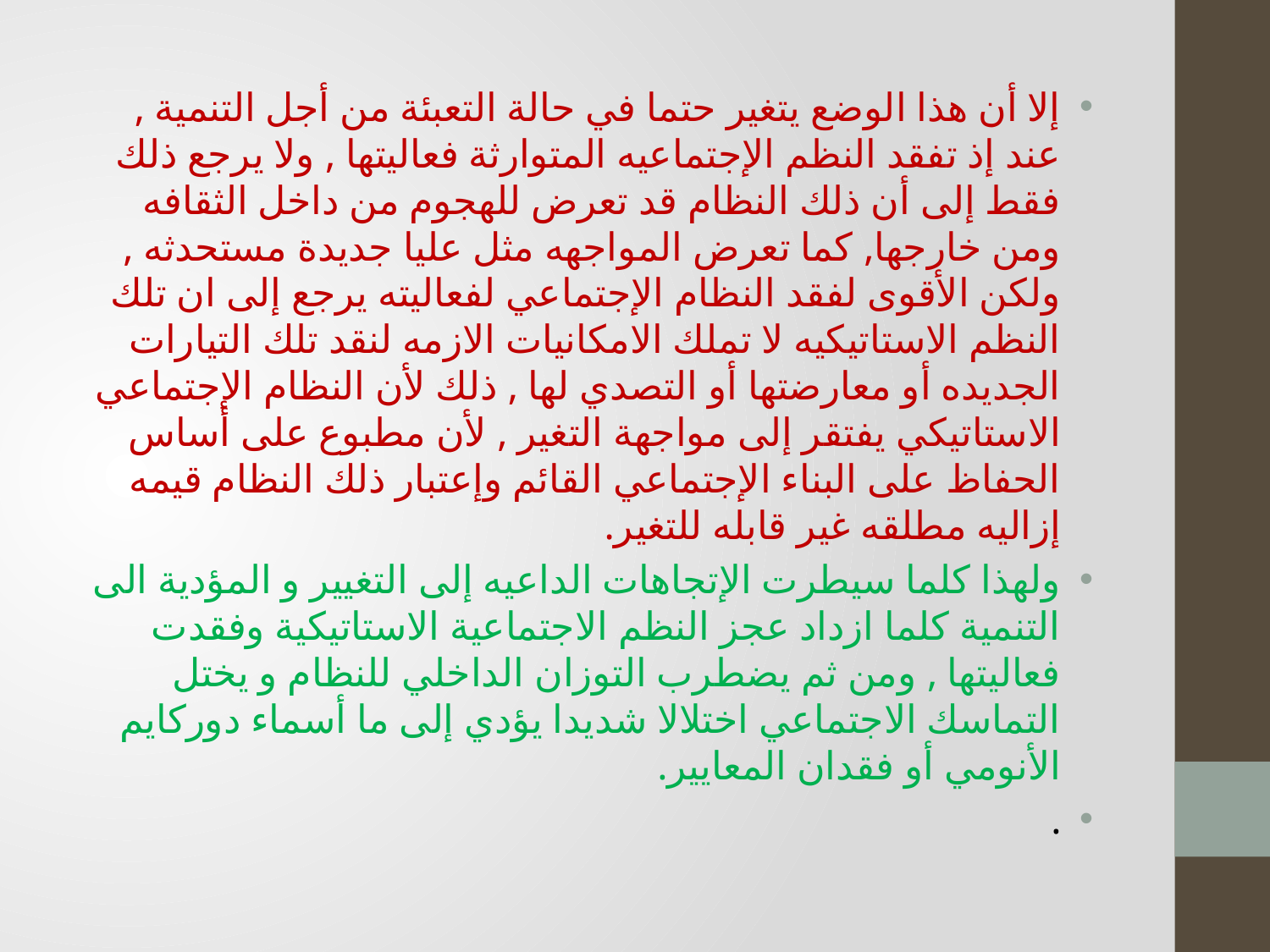

إلا أن هذا الوضع يتغير حتما في حالة التعبئة من أجل التنمية , عند إذ تفقد النظم الإجتماعيه المتوارثة فعاليتها , ولا يرجع ذلك فقط إلى أن ذلك النظام قد تعرض للهجوم من داخل الثقافه ومن خارجها, كما تعرض المواجهه مثل عليا جديدة مستحدثه , ولكن الأقوى لفقد النظام الإجتماعي لفعاليته يرجع إلى ان تلك النظم الاستاتيكيه لا تملك الامكانيات الازمه لنقد تلك التيارات الجديده أو معارضتها أو التصدي لها , ذلك لأن النظام الإجتماعي الاستاتيكي يفتقر إلى مواجهة التغير , لأن مطبوع على أساس الحفاظ على البناء الإجتماعي القائم وإعتبار ذلك النظام قيمه إزاليه مطلقه غير قابله للتغير.
ولهذا كلما سيطرت الإتجاهات الداعيه إلى التغيير و المؤدية الى التنمية كلما ازداد عجز النظم الاجتماعية الاستاتيكية وفقدت فعاليتها , ومن ثم يضطرب التوزان الداخلي للنظام و يختل التماسك الاجتماعي اختلالا شديدا يؤدي إلى ما أسماء دوركايم الأنومي أو فقدان المعايير.
.